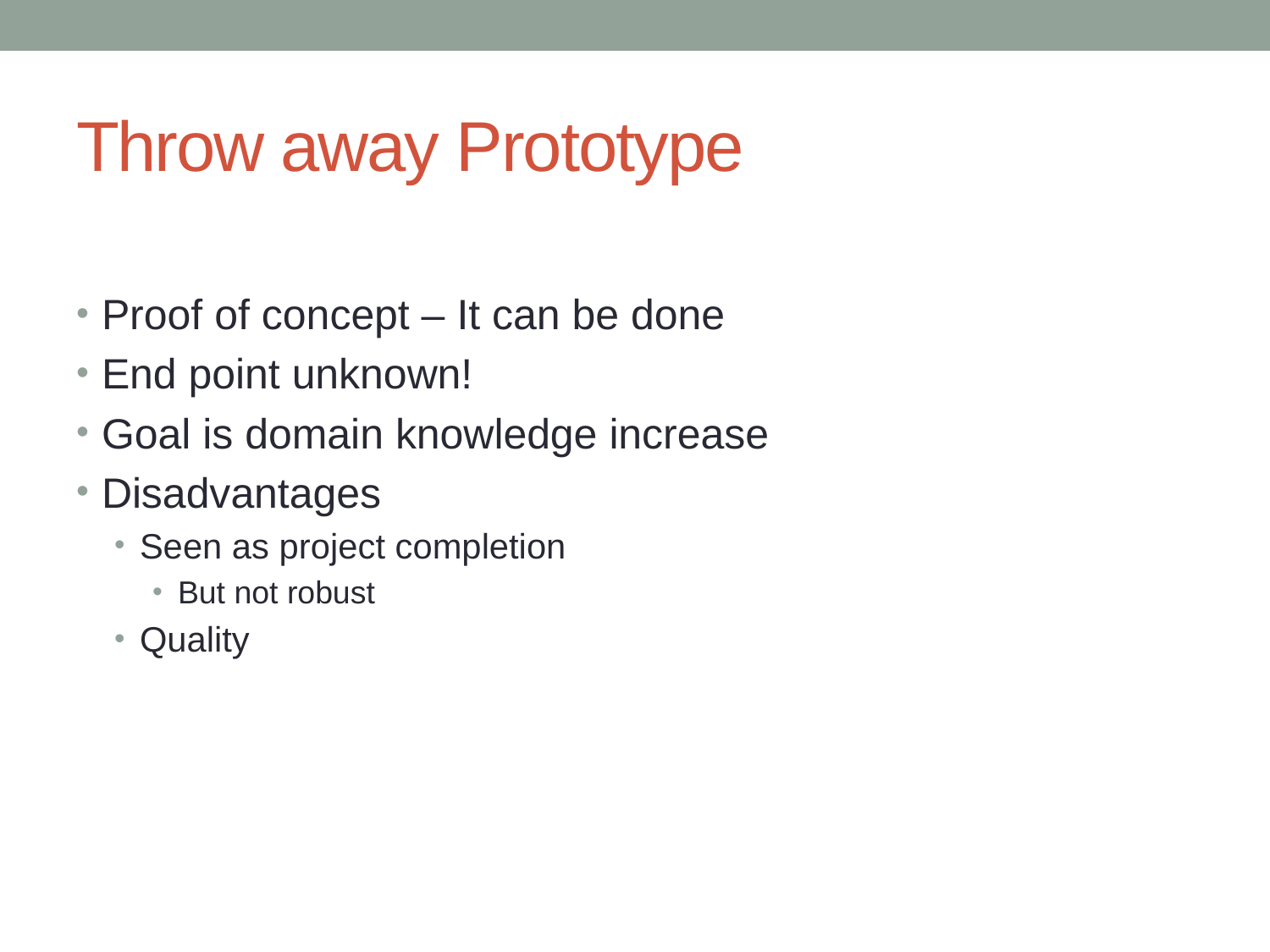

# Throw away Prototype

Proof of concept – It can be done
End point unknown!
Goal is domain knowledge increase
Disadvantages
Seen as project completion
But not robust
Quality